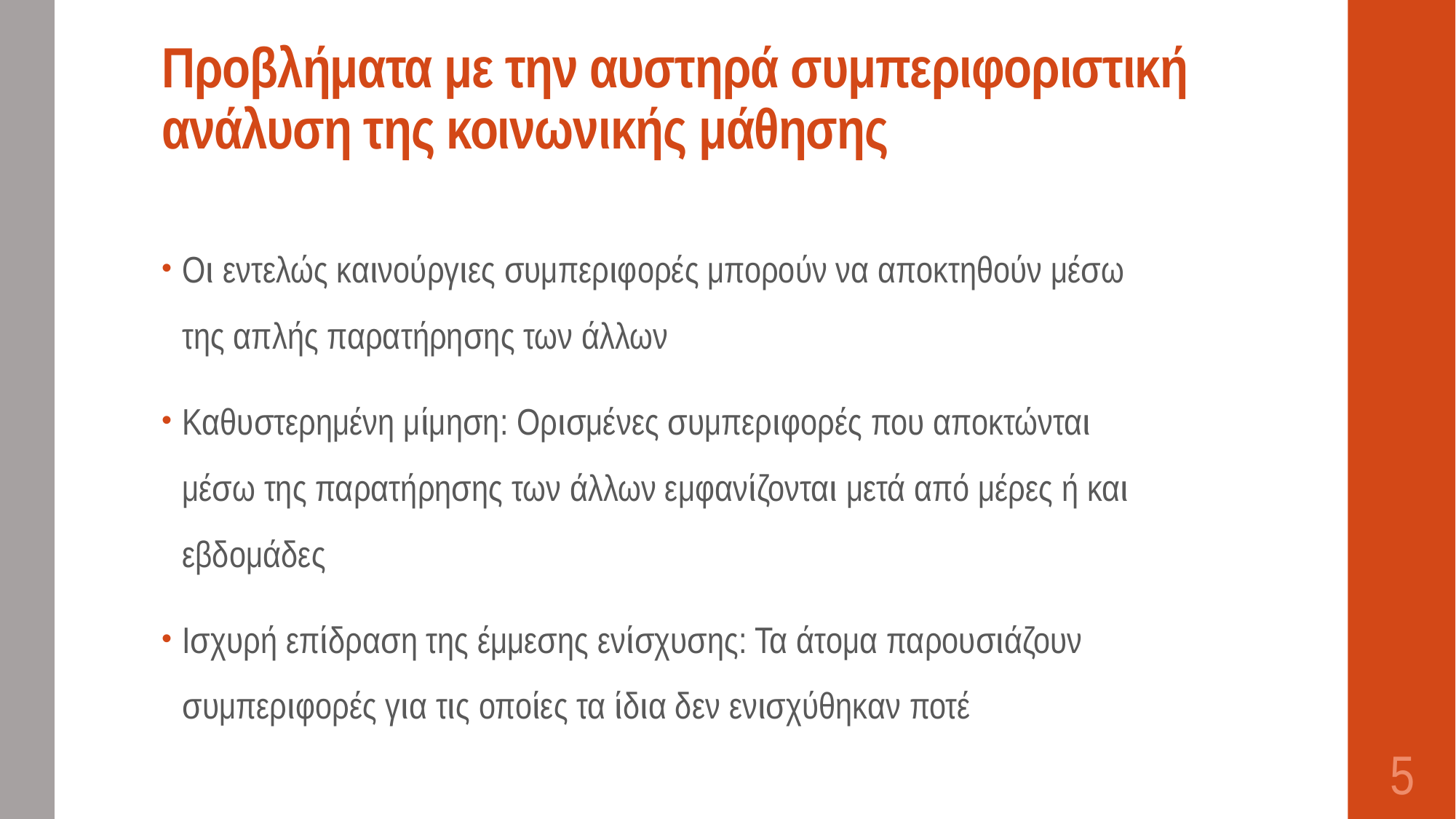

# Προβλήματα με την αυστηρά συμπεριφοριστική ανάλυση της κοινωνικής μάθησης
Οι εντελώς καινούργιες συμπεριφορές μπορούν να αποκτηθούν μέσω της απλής παρατήρησης των άλλων
Καθυστερημένη μίμηση: Ορισμένες συμπεριφορές που αποκτώνται μέσω της παρατήρησης των άλλων εμφανίζονται μετά από μέρες ή και εβδομάδες
Ισχυρή επίδραση της έμμεσης ενίσχυσης: Τα άτομα παρουσιάζουν συμπεριφορές για τις οποίες τα ίδια δεν ενισχύθηκαν ποτέ

5